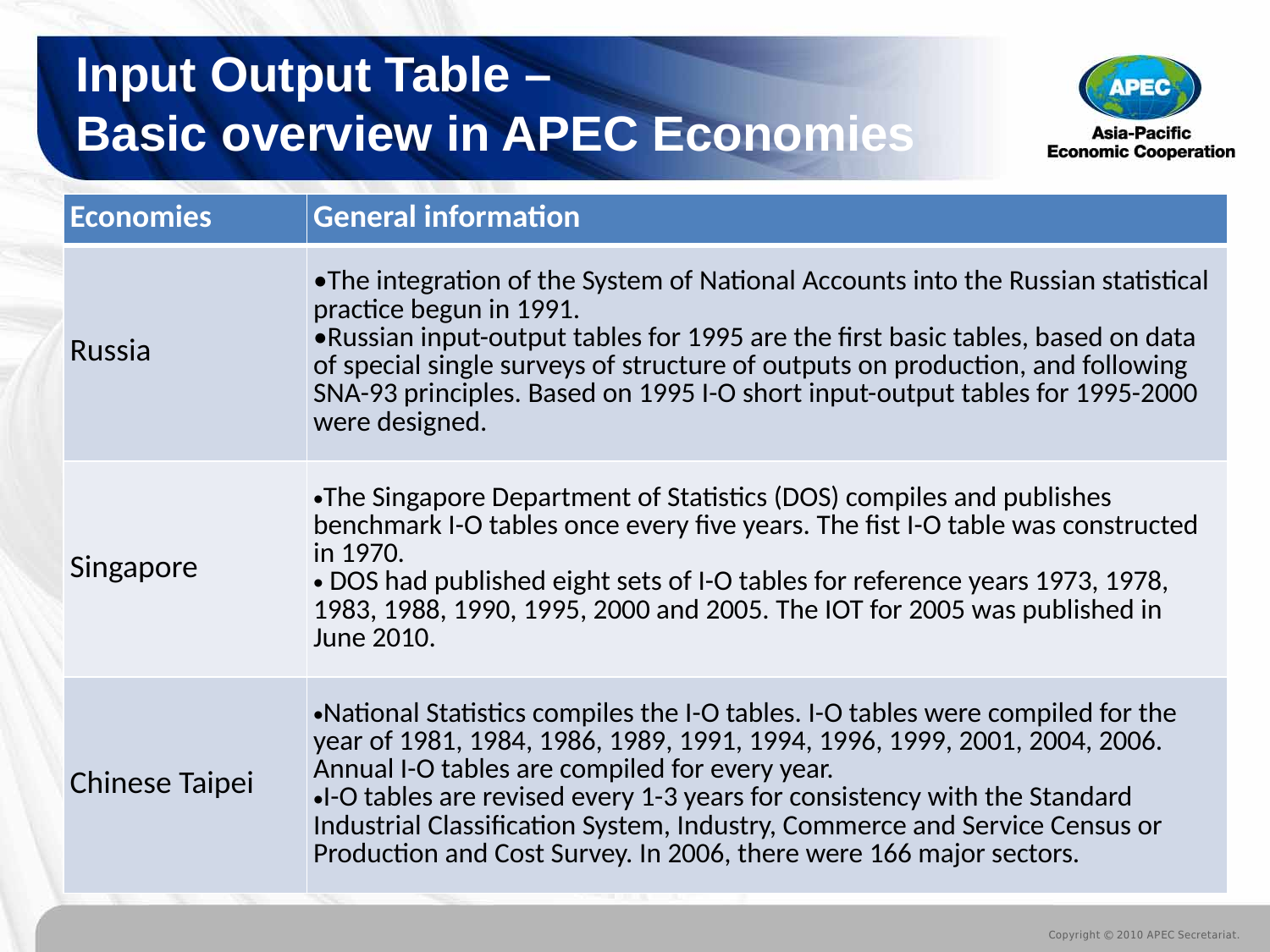

Input Output Table –
Basic overview in APEC Economies
| Economies | General information |
| --- | --- |
| Russia | •The integration of the System of National Accounts into the Russian statistical practice begun in 1991. •Russian input-output tables for 1995 are the first basic tables, based on data of special single surveys of structure of outputs on production, and following SNA-93 principles. Based on 1995 I-O short input-output tables for 1995-2000 were designed. |
| Singapore | The Singapore Department of Statistics (DOS) compiles and publishes benchmark I-O tables once every five years. The fist I-O table was constructed in 1970. DOS had published eight sets of I-O tables for reference years 1973, 1978, 1983, 1988, 1990, 1995, 2000 and 2005. The IOT for 2005 was published in June 2010. |
| Chinese Taipei | National Statistics compiles the I-O tables. I-O tables were compiled for the year of 1981, 1984, 1986, 1989, 1991, 1994, 1996, 1999, 2001, 2004, 2006. Annual I-O tables are compiled for every year. I-O tables are revised every 1-3 years for consistency with the Standard Industrial Classification System, Industry, Commerce and Service Census or Production and Cost Survey. In 2006, there were 166 major sectors. |